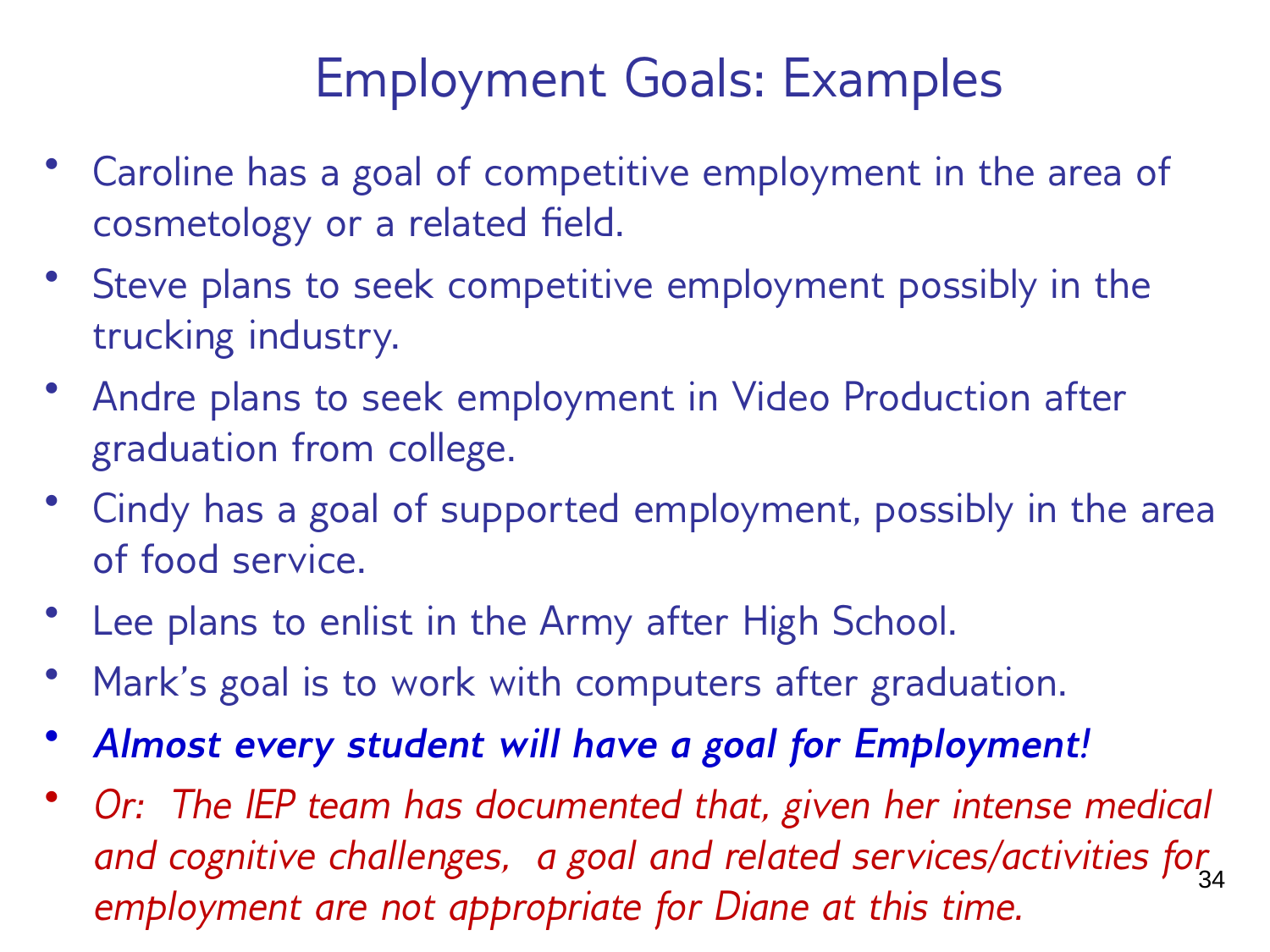

# Employment Goals: Examples
Caroline has a goal of competitive employment in the area of cosmetology or a related field.
Steve plans to seek competitive employment possibly in the trucking industry.
Andre plans to seek employment in Video Production after  graduation from college.
Cindy has a goal of supported employment, possibly in the area of food service.
Lee plans to enlist in the Army after High School.
Mark’s goal is to work with computers after graduation.
Almost every student will have a goal for Employment!
Or:  The IEP team has documented that, given her intense medical and cognitive challenges,  a goal and related services/activities for employment are not appropriate for Diane at this time.

34